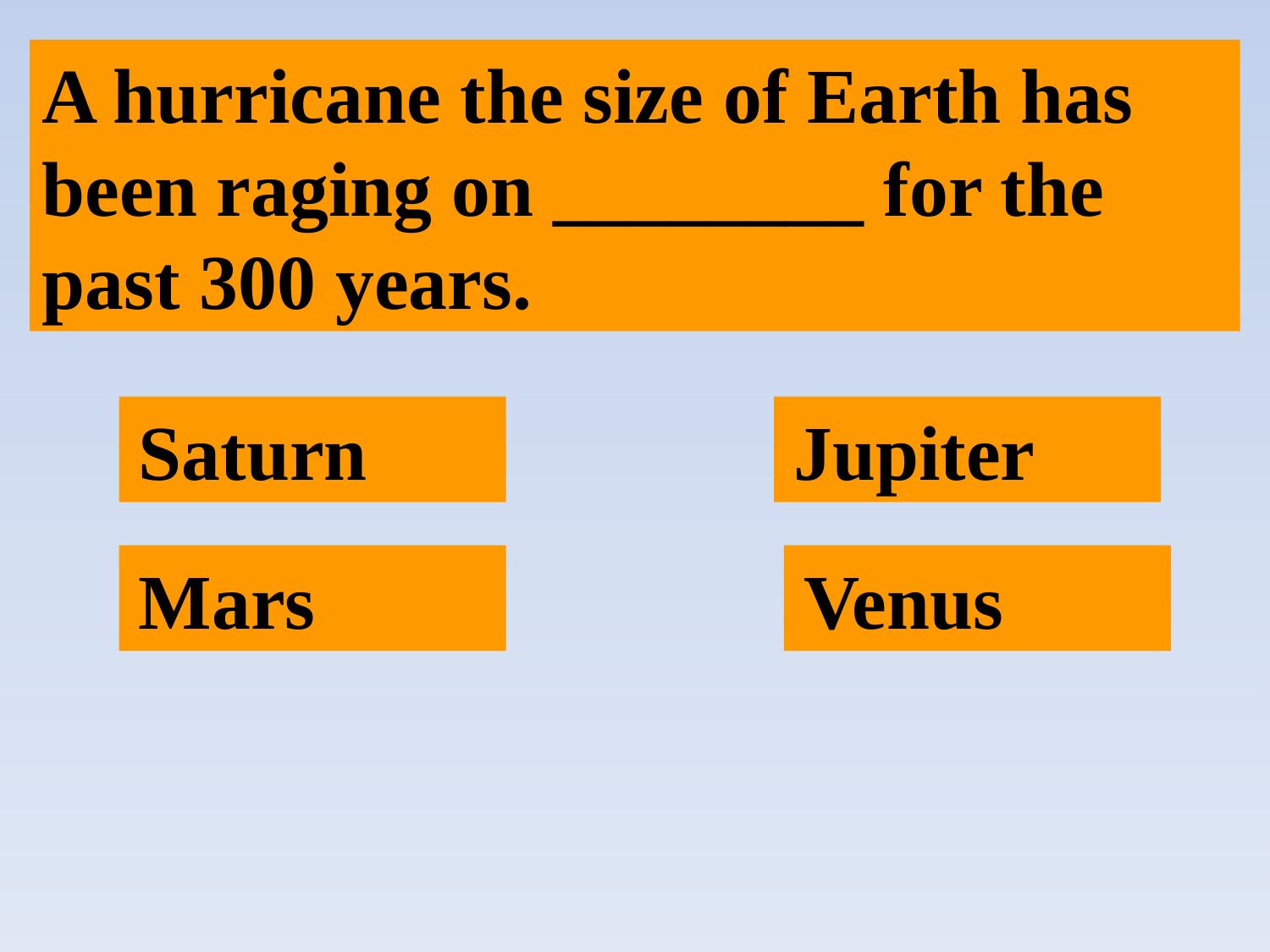

A hurricane the size of Earth has been raging on ________ for the past 300 years.
 Saturn
 Jupiter
 Mars
 Venus